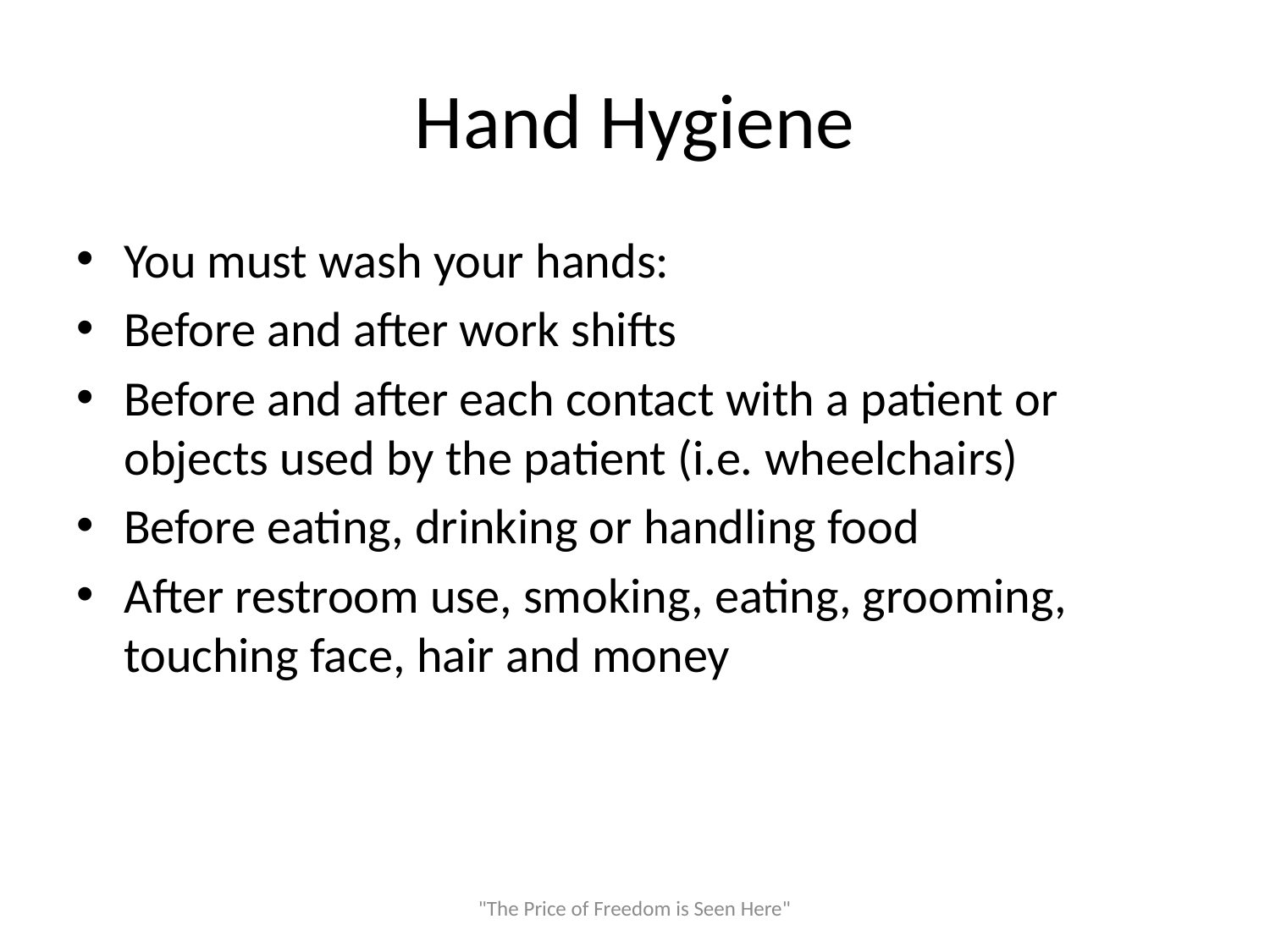

# Hand Hygiene
You must wash your hands:
Before and after work shifts
Before and after each contact with a patient or objects used by the patient (i.e. wheelchairs)
Before eating, drinking or handling food
After restroom use, smoking, eating, grooming, touching face, hair and money
"The Price of Freedom is Seen Here"